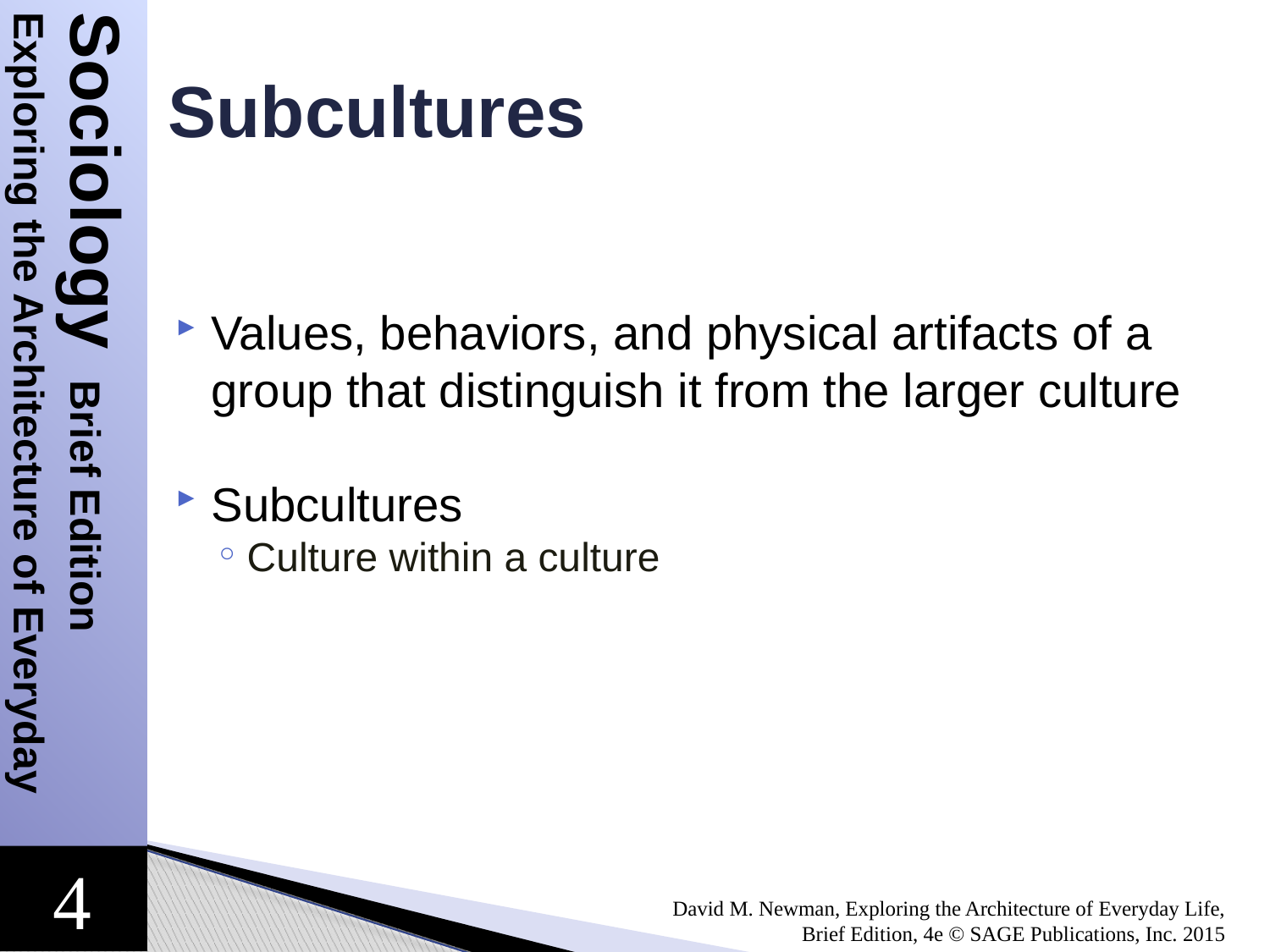

# Subcultures
Values, behaviors, and physical artifacts of a group that distinguish it from the larger culture

Subcultures
Culture within a culture

David M. Newman, Exploring the Architecture of Everyday Life, Brief Edition, 4e © SAGE Publications, Inc. 2015